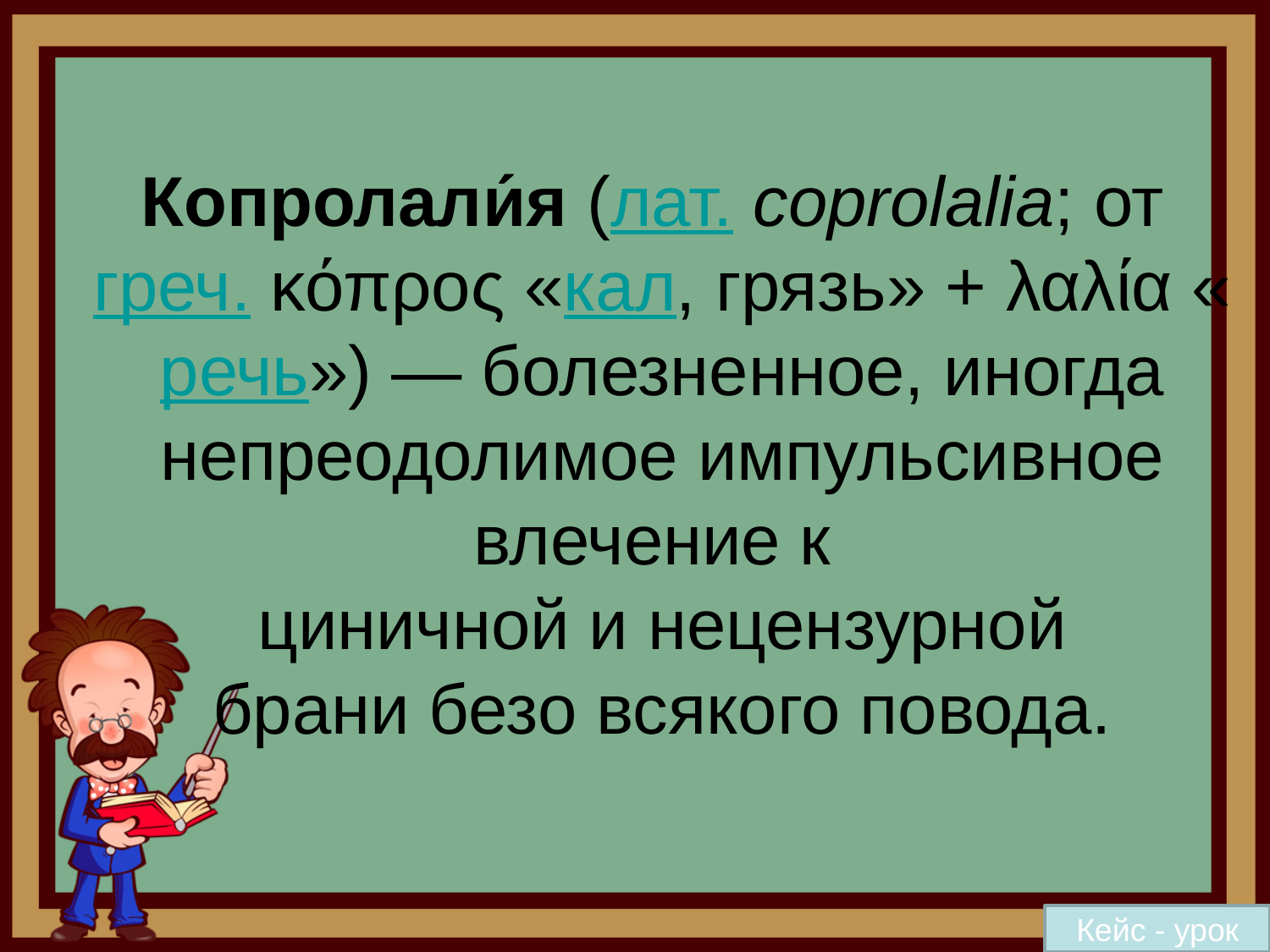

# Копролали́я (лат. coprolalia; от греч. κόπρος «кал, грязь» + λαλία «речь») — болезненное, иногда непреодолимое импульсивное влечение к циничной и нецензурной брани безо всякого повода.
Кейс - урок